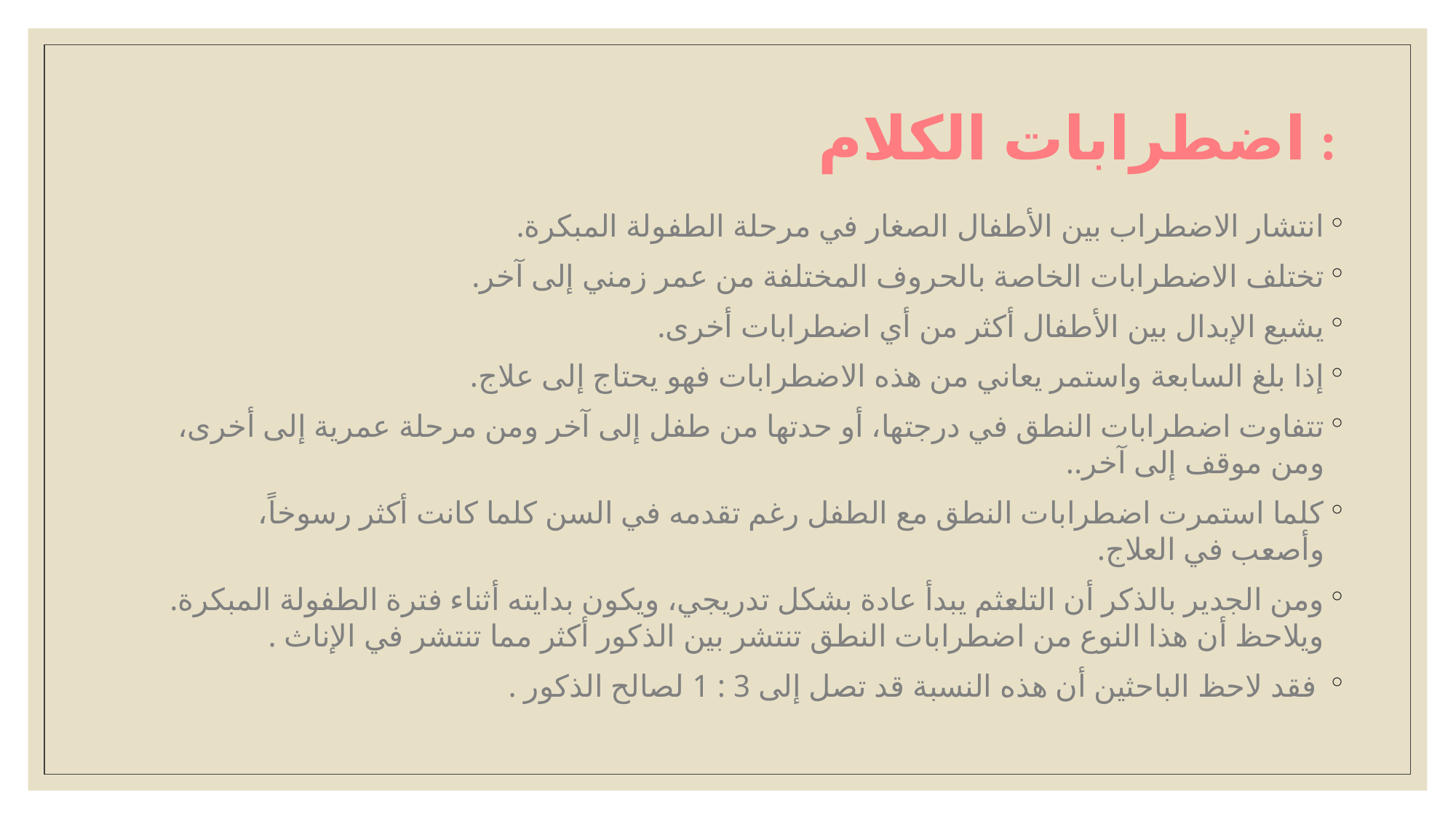

اضطرابات الكلام :
انتشار الاضطراب بين الأطفال الصغار في مرحلة الطفولة المبكرة.
تختلف الاضطرابات الخاصة بالحروف المختلفة من عمر زمني إلى آخر.
يشيع الإبدال بين الأطفال أكثر من أي اضطرابات أخرى.
إذا بلغ السابعة واستمر يعاني من هذه الاضطرابات فهو يحتاج إلى علاج.
تتفاوت اضطرابات النطق في درجتها، أو حدتها من طفل إلى آخر ومن مرحلة عمرية إلى أخرى، ومن موقف إلى آخر..
كلما استمرت اضطرابات النطق مع الطفل رغم تقدمه في السن كلما كانت أكثر رسوخاً، وأصعب في العلاج.
ومن الجدير بالذكر أن التلعثم يبدأ عادة بشكل تدريجي، ويكون بدايته أثناء فترة الطفولة المبكرة. ويلاحظ أن هذا النوع من اضطرابات النطق تنتشر بين الذكور أكثر مما تنتشر في الإناث .
 فقد لاحظ الباحثين أن هذه النسبة قد تصل إلى 3 : 1 لصالح الذكور .